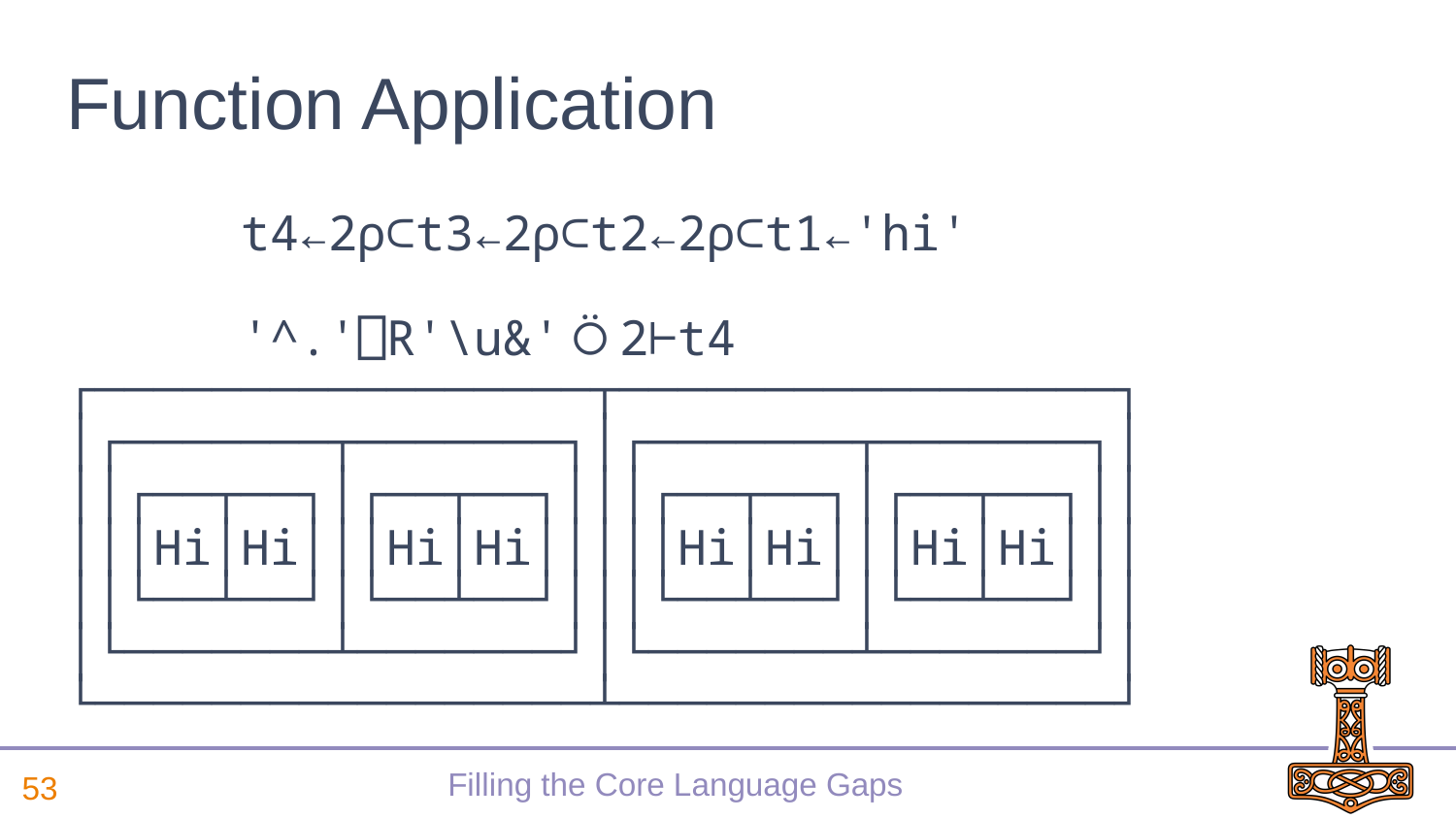

# Function Application
      t4←2⍴⊂t3←2⍴⊂t2←2⍴⊂t1←'hi'

      '^.'⎕R'\u&'⍥2⊢t4
┌─────────────────┬─────────────────┐
│┌───────┬───────┐│┌───────┬───────┐│
││┌──┬──┐│┌──┬──┐│││┌──┬──┐│┌──┬──┐││
│││Hi│Hi│││Hi│Hi│││││Hi│Hi│││Hi│Hi│││
││└──┴──┘│└──┴──┘│││└──┴──┘│└──┴──┘││
│└───────┴───────┘│└───────┴───────┘│
└─────────────────┴─────────────────┘